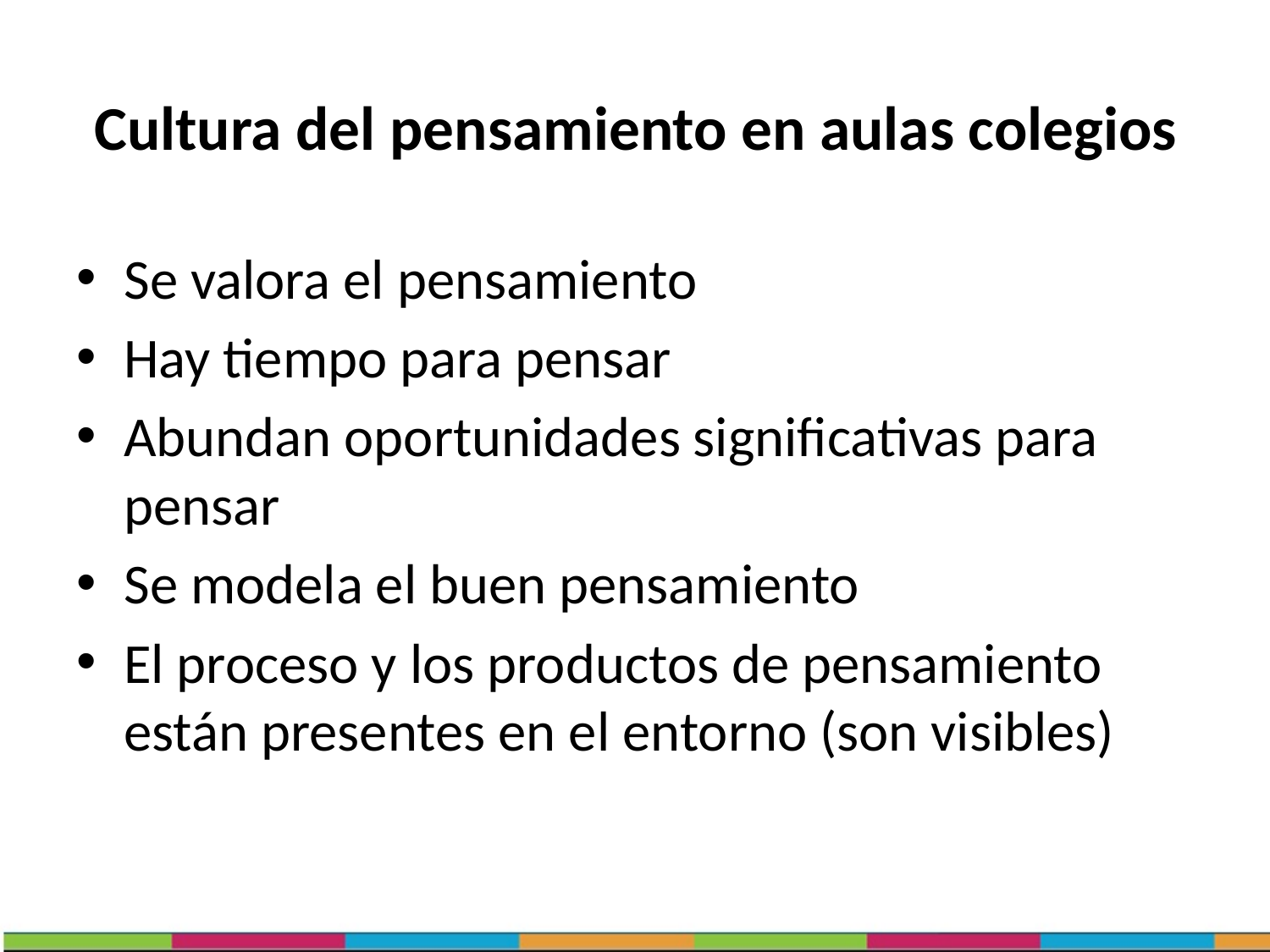

# Cultura del pensamiento en aulas colegios
Se valora el pensamiento
Hay tiempo para pensar
Abundan oportunidades significativas para pensar
Se modela el buen pensamiento
El proceso y los productos de pensamiento están presentes en el entorno (son visibles)